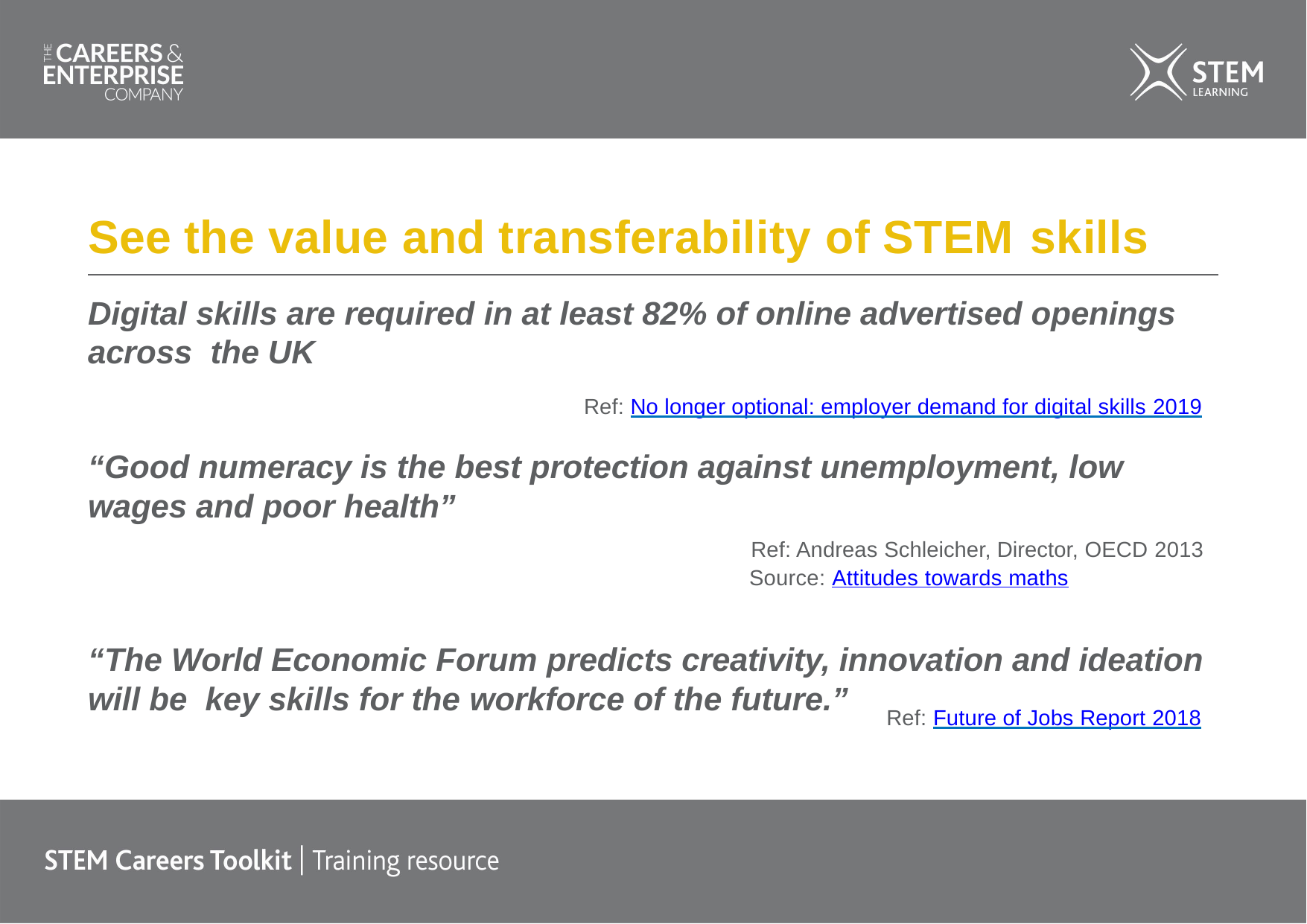

# See the value and transferability of STEM skills

Digital skills are required in at least 82% of online advertised openings across  the UK

“Good numeracy is the best protection against unemployment, low wages and poor health”

“The World Economic Forum predicts creativity, innovation and ideation will be  key skills for the workforce of the future.”
Ref: No longer optional: employer demand for digital skills 2019
Ref: Andreas Schleicher, Director, OECD 2013
Source: Attitudes towards maths
Ref: Future of Jobs Report 2018